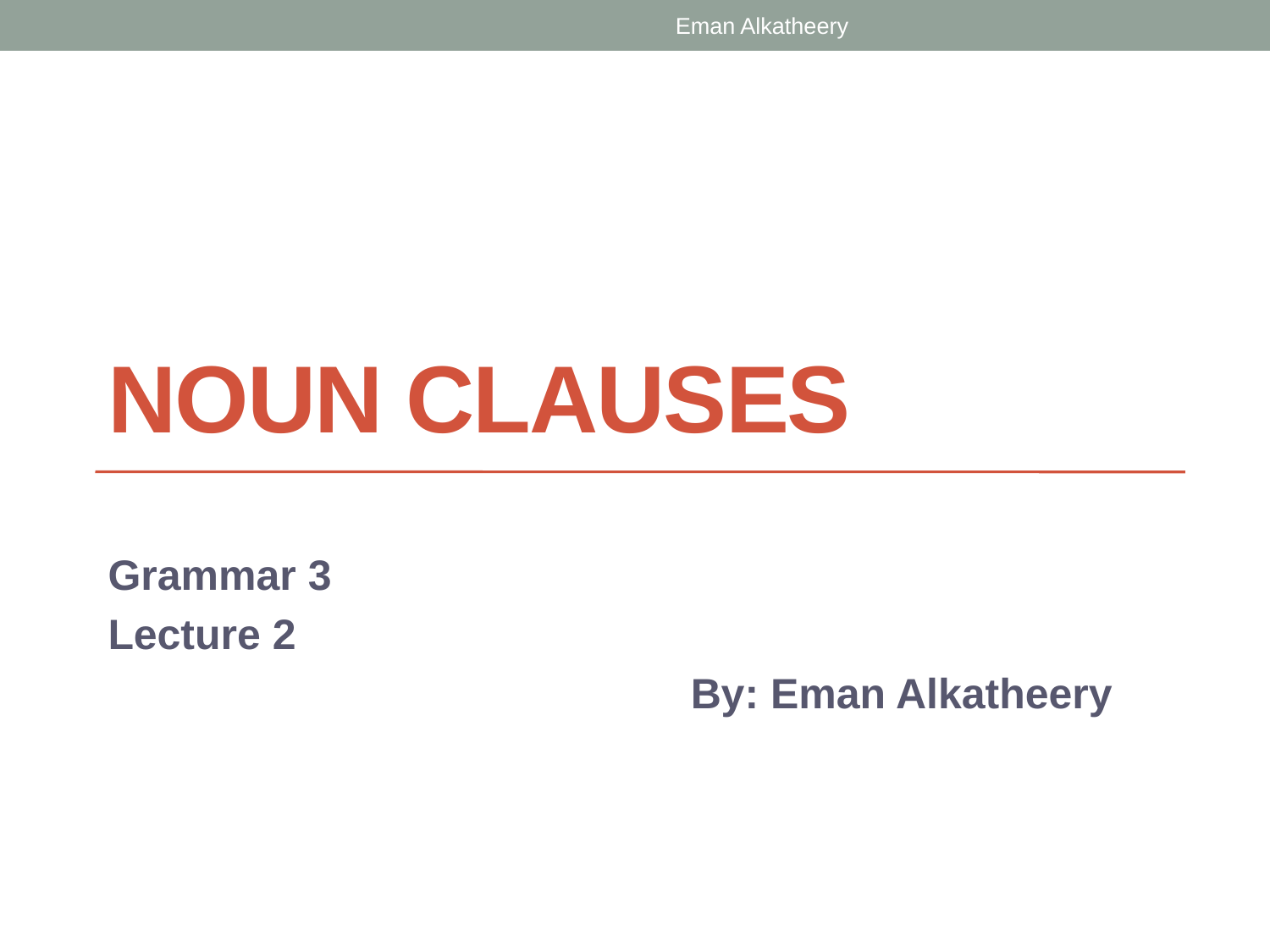

Eman Alkatheery
# Noun Clauses

Grammar 3
Lecture 2
By: Eman Alkatheery